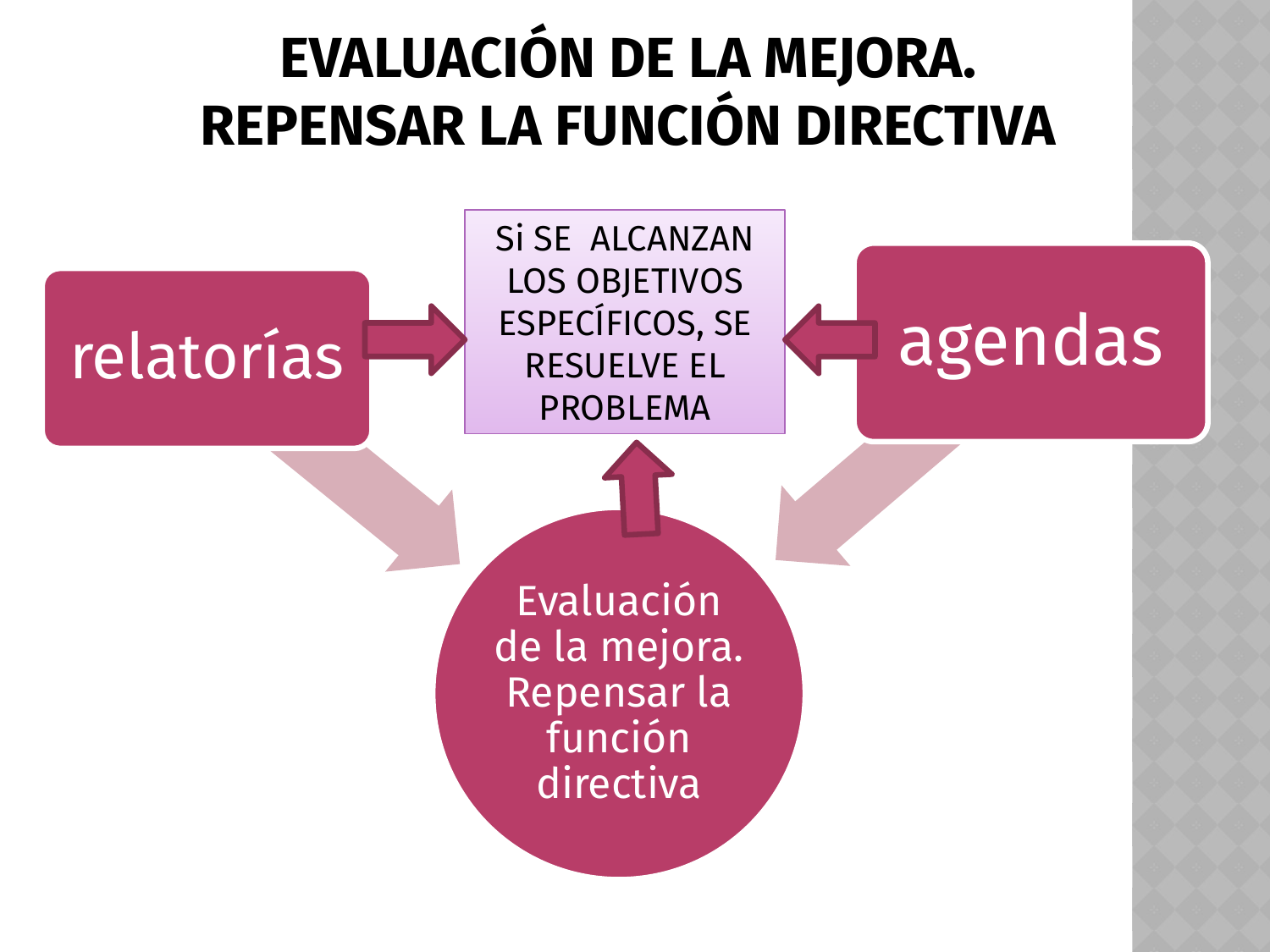

# Evaluación de la mejora. Repensar la función directiva
Evaluación de la mejora. Repensar la función directiva
relatorías
agendas
Si SE  ALCANZAN LOS OBJETIVOS ESPECÍFICOS, SE RESUELVE EL PROBLEMA